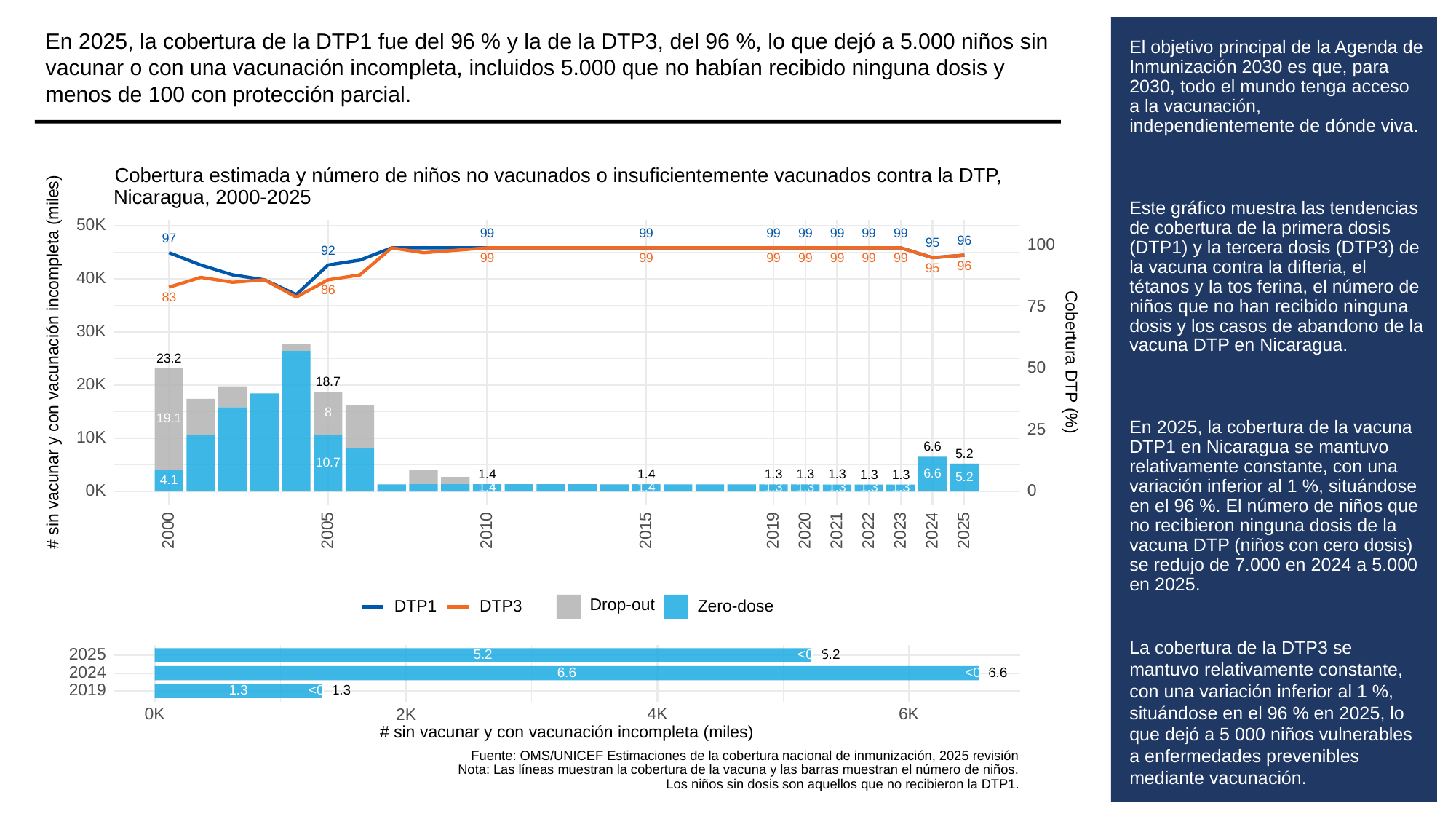

En 2025, la cobertura de la DTP1 fue del 96 % y la de la DTP3, del 96 %, lo que dejó a 5.000 niños sin vacunar o con una vacunación incompleta, incluidos 5.000 que no habían recibido ninguna dosis y menos de 100 con protección parcial.
# El objetivo principal de la Agenda de Inmunización 2030 es que, para 2030, todo el mundo tenga acceso a la vacunación, independientemente de dónde viva.

Este gráfico muestra las tendencias de cobertura de la primera dosis (DTP1) y la tercera dosis (DTP3) de la vacuna contra la difteria, el tétanos y la tos ferina, el número de niños que no han recibido ninguna dosis y los casos de abandono de la vacuna DTP en Nicaragua.

En 2025, la cobertura de la vacuna DTP1 en Nicaragua se mantuvo relativamente constante, con una variación inferior al 1 %, situándose en el 96 %. El número de niños que no recibieron ninguna dosis de la vacuna DTP (niños con cero dosis) se redujo de 7.000 en 2024 a 5.000 en 2025.

La cobertura de la DTP3 se mantuvo relativamente constante, con una variación inferior al 1 %, situándose en el 96 % en 2025, lo que dejó a 5 000 niños vulnerables a enfermedades prevenibles mediante vacunación.

Cobertura estimada y número de niños no vacunados o insuficientemente vacunados contra la DTP,
Nicaragua, 2000-2025
50K

99
99
99
99
99
99
99
97
96
95
100
92

99
99
99
99
99
99
99
96
95
40K

86
83
75

30K

23.2
# sin vacunar y con vacunación incompleta (miles)
Cobertura DTP (%)

50

18.7
20K

8

19.1
25
10K

6.6

5.2

10.7

6.6

1.4
1.3
1.4
1.3
1.3
1.3
1.3
5.2
4.1

1.3
1.3
1.3
1.3
1.4
1.3
1.4

0K
0

2023
2000
2005
2010
2015
2019
2020
2021
2022
2024
2025

Drop-out
DTP3
Zero-dose
DTP1

2025
5.2
<0.5
5.2

2024
6.6
<0.5
6.6

2019
1.3
1.3
<0.5

0K
6K
2K
4K
# sin vacunar y con vacunación incompleta (miles)
Fuente: OMS/UNICEF Estimaciones de la cobertura nacional de inmunización, 2025 revisión
Nota: Las líneas muestran la cobertura de la vacuna y las barras muestran el número de niños.
Los niños sin dosis son aquellos que no recibieron la DTP1.